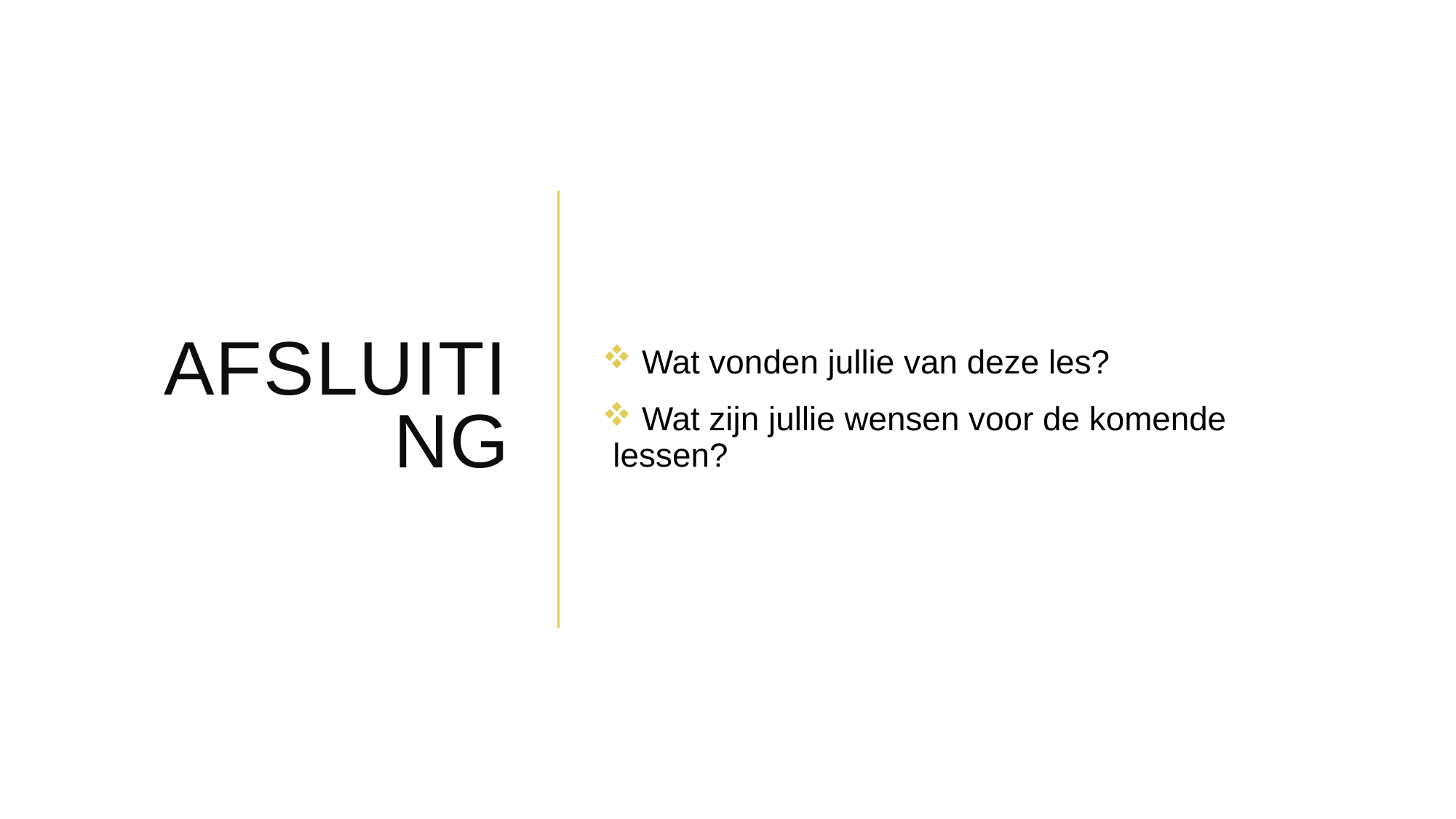

# afsluiting
 Wat vonden jullie van deze les?
 Wat zijn jullie wensen voor de komende lessen?